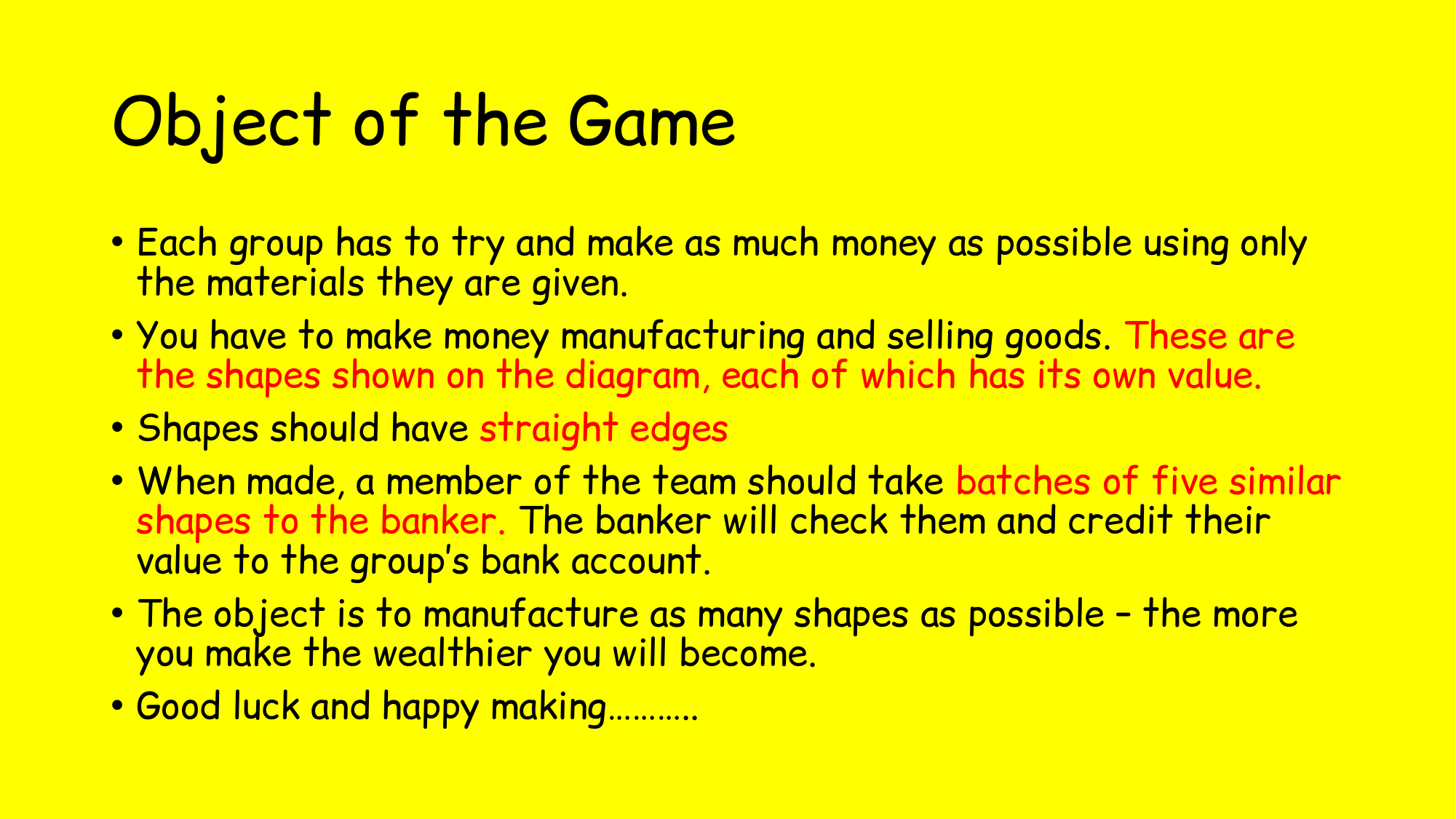

# Object of the Game
Each group has to try and make as much money as possible using only the materials they are given.
You have to make money manufacturing and selling goods. These are the shapes shown on the diagram, each of which has its own value.
Shapes should have straight edges
When made, a member of the team should take batches of five similar shapes to the banker. The banker will check them and credit their value to the group’s bank account.
The object is to manufacture as many shapes as possible – the more you make the wealthier you will become.
Good luck and happy making………..